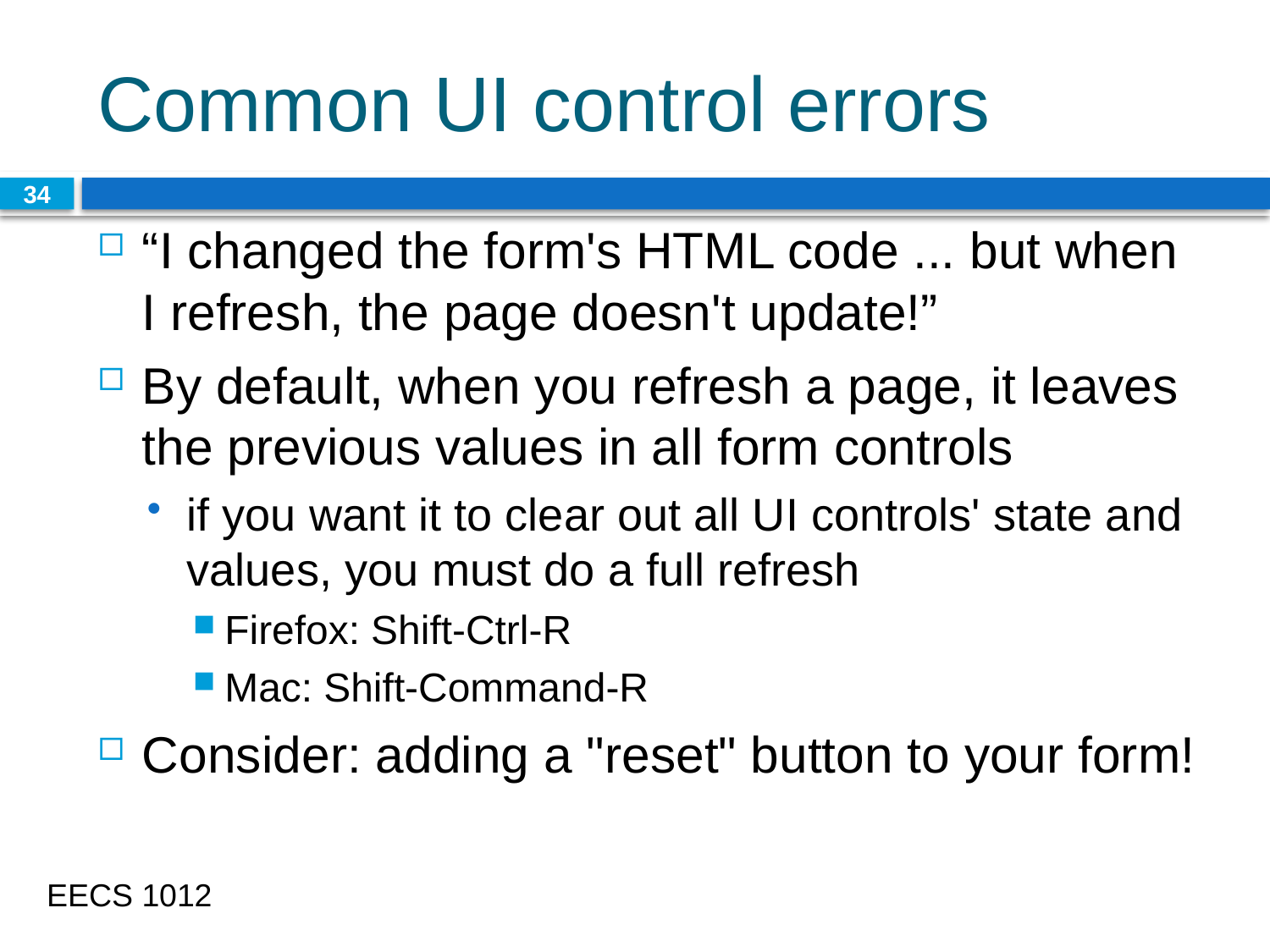

# Common UI control errors
34
“I changed the form's HTML code ... but when I refresh, the page doesn't update!”
By default, when you refresh a page, it leaves the previous values in all form controls
if you want it to clear out all UI controls' state and values, you must do a full refresh
Firefox: Shift-Ctrl-R
Mac: Shift-Command-R
Consider: adding a "reset" button to your form!
CS380
EECS 1012